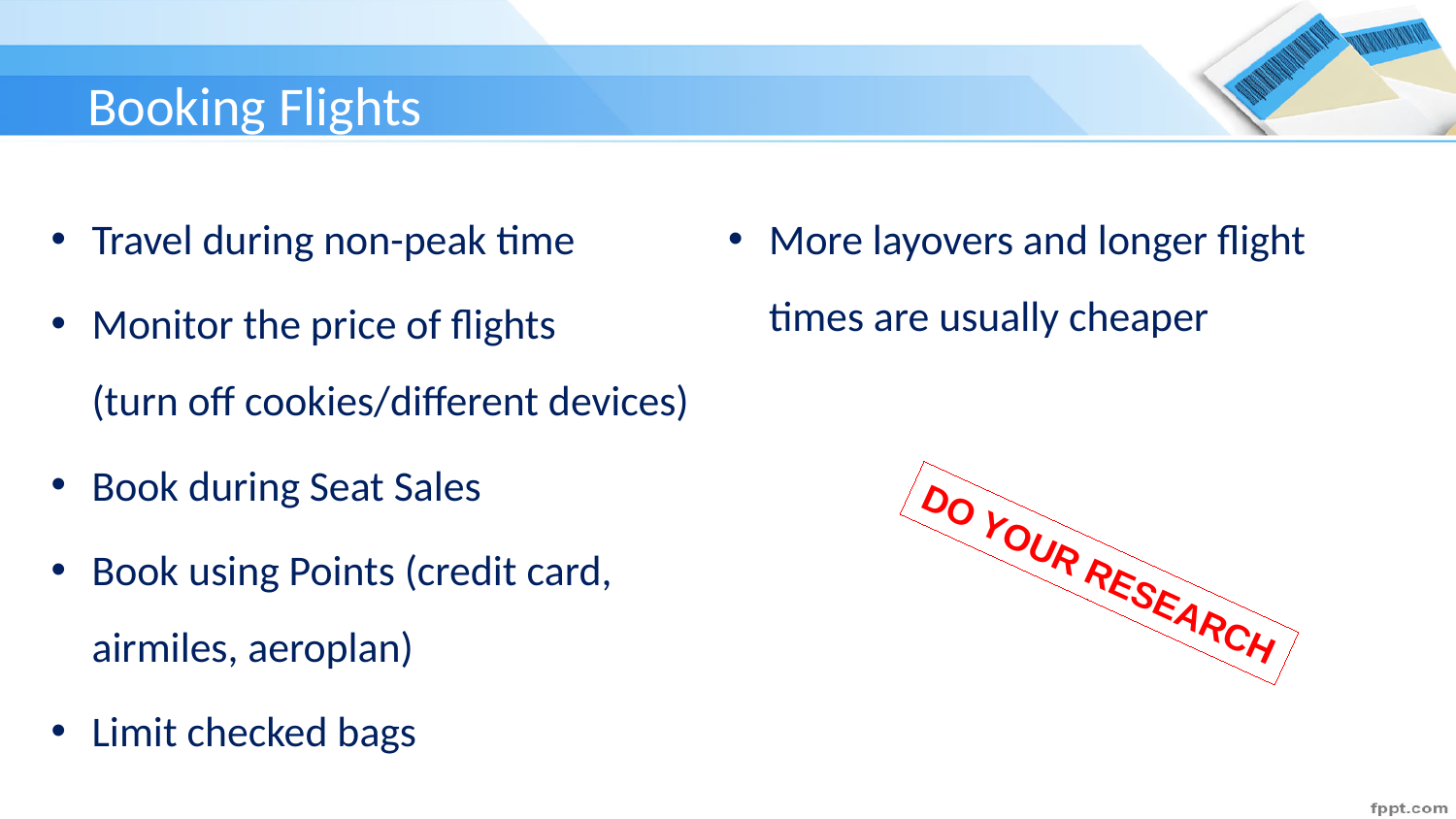

# Booking Flights
Travel during non-peak time
Monitor the price of flights
(turn off cookies/different devices)
Book during Seat Sales
Book using Points (credit card, airmiles, aeroplan)
Limit checked bags
More layovers and longer flight times are usually cheaper

DO YOUR RESEARCH